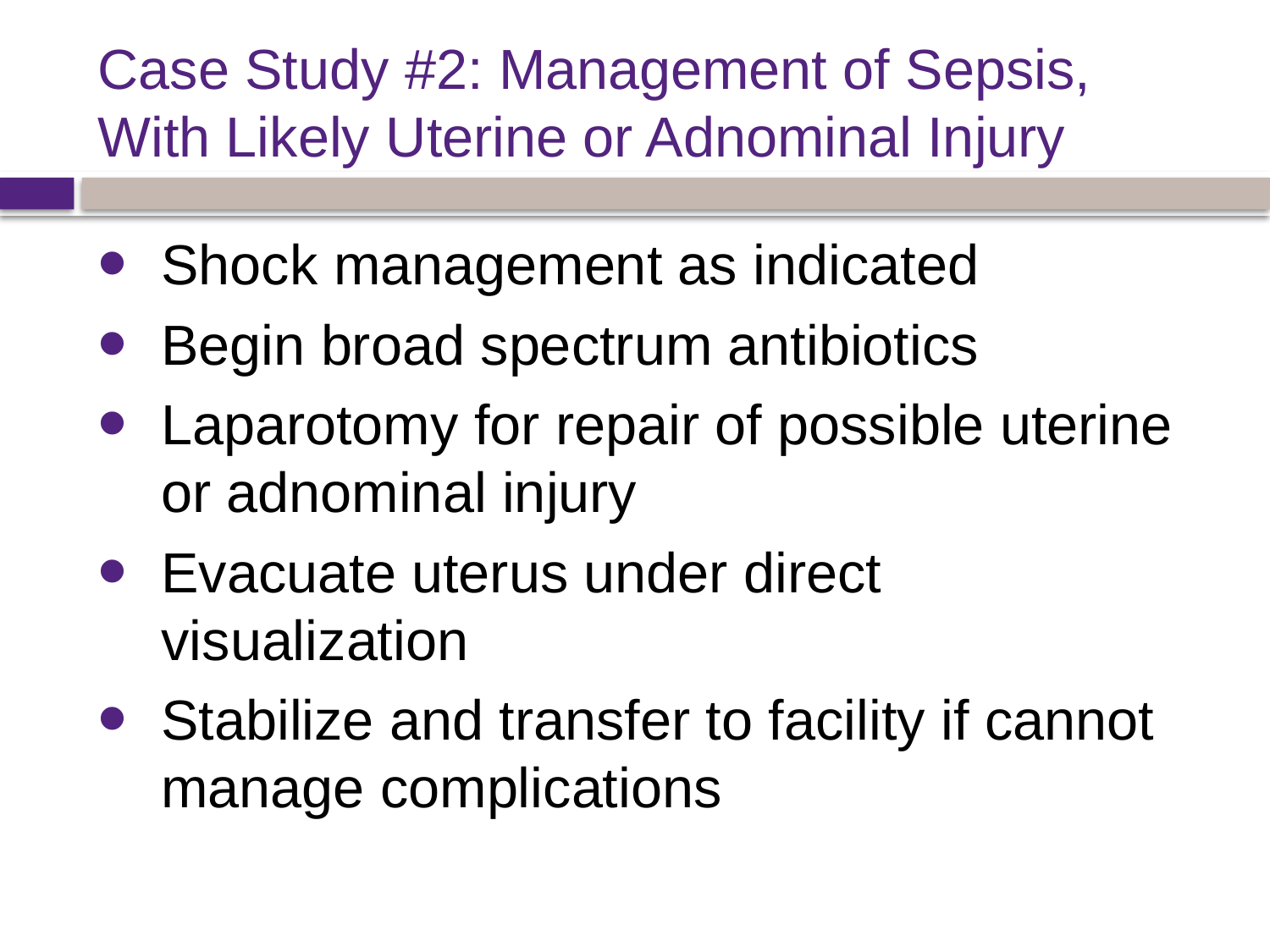

# Case Study #2: Management of Sepsis, With Likely Uterine or Adnominal Injury
Shock management as indicated
Begin broad spectrum antibiotics
Laparotomy for repair of possible uterine or adnominal injury
Evacuate uterus under direct visualization
Stabilize and transfer to facility if cannot manage complications